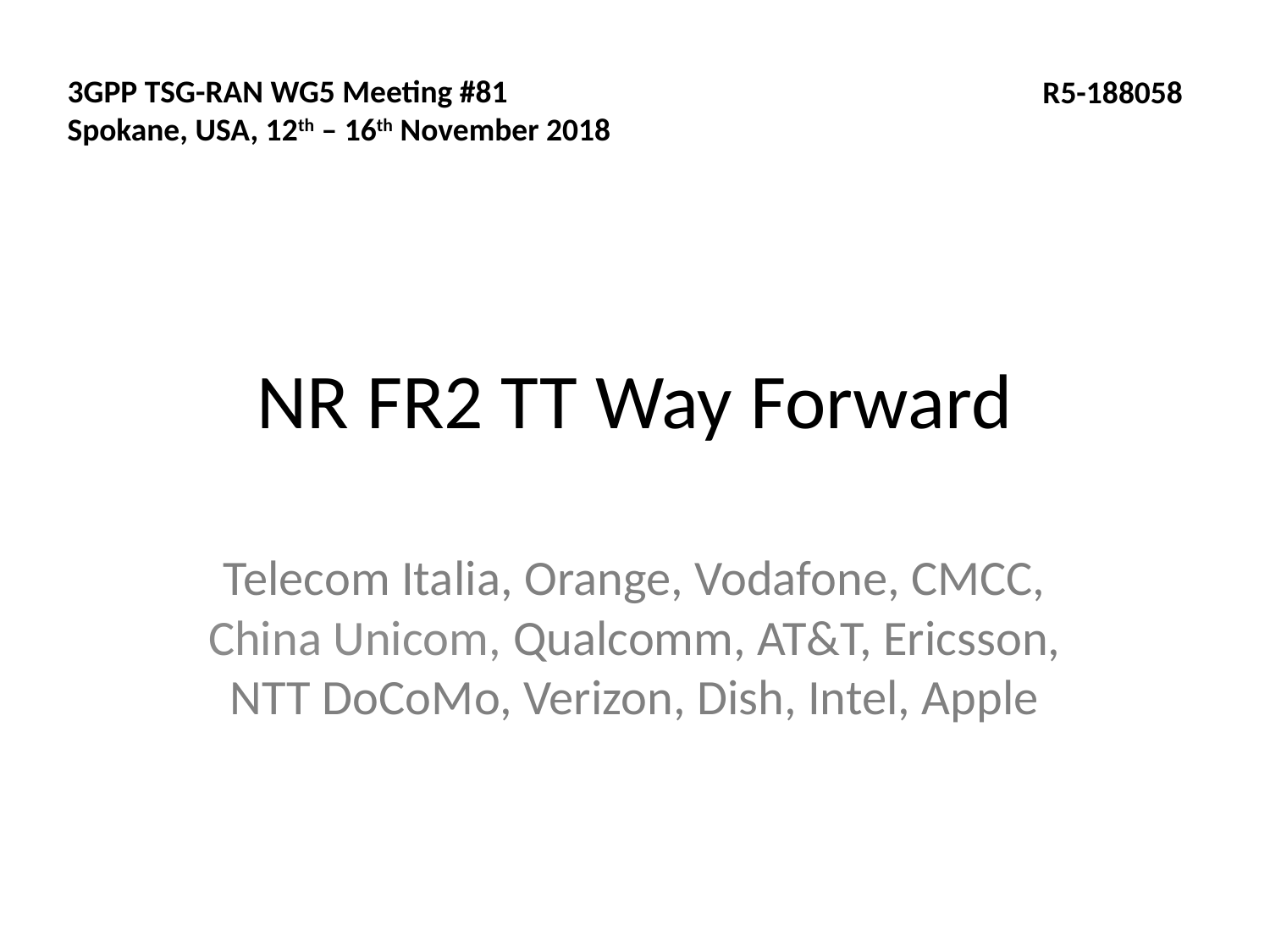

3GPP TSG-RAN WG5 Meeting #81
Spokane, USA, 12th – 16th November 2018

R5-188058
# NR FR2 TT Way Forward
Telecom Italia, Orange, Vodafone, CMCC, China Unicom, Qualcomm, AT&T, Ericsson, NTT DoCoMo, Verizon, Dish, Intel, Apple